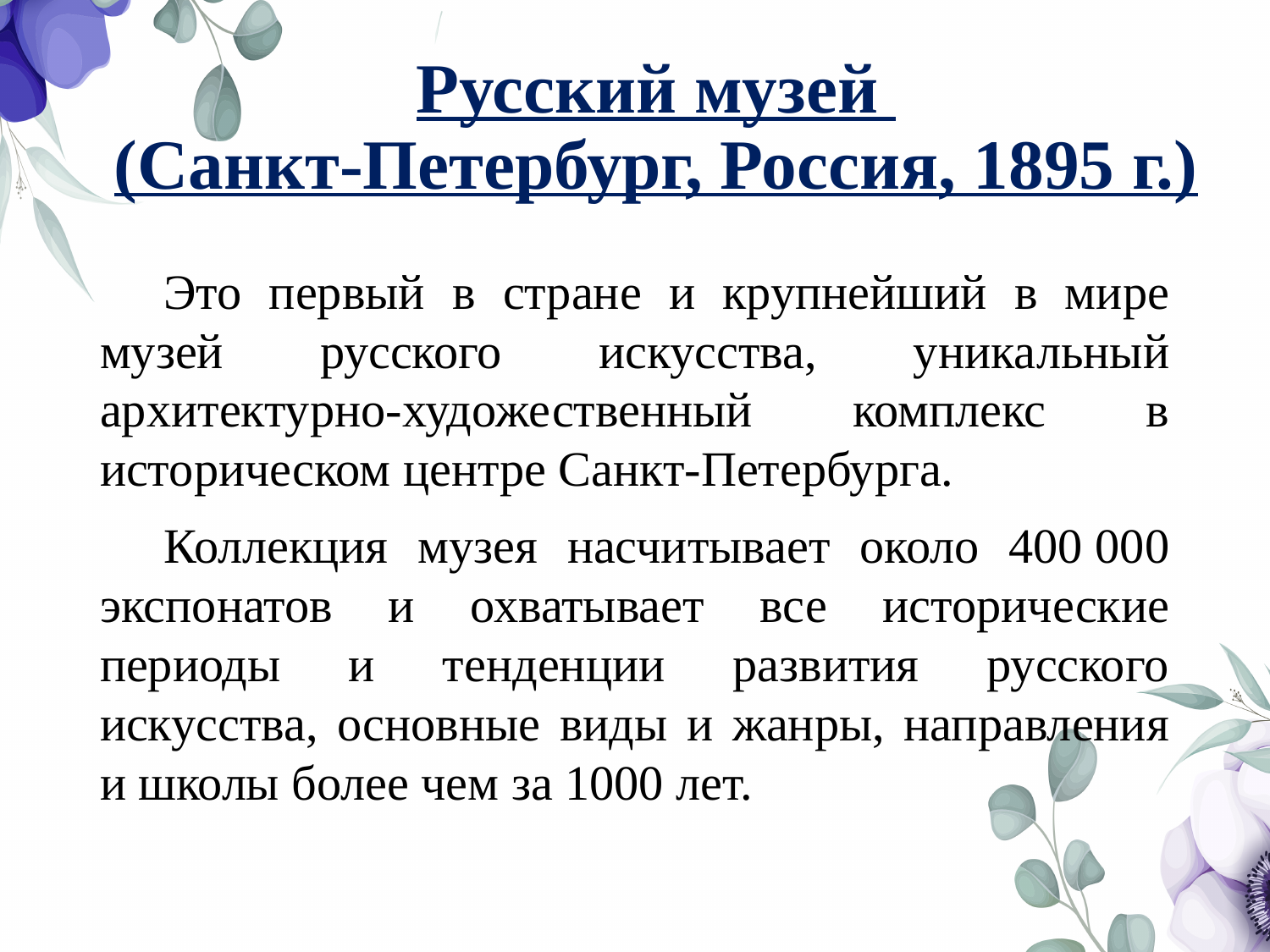

# Русский музей (Санкт-Петербург, Россия, 1895 г.)
Это первый в стране и крупнейший в мире музей русского искусства, уникальный архитектурно-художественный комплекс в историческом центре Санкт-Петербурга.
Коллекция музея насчитывает около 400 000 экспонатов и охватывает все исторические периоды и тенденции развития русского искусства, основные виды и жанры, направления и школы более чем за 1000 лет.